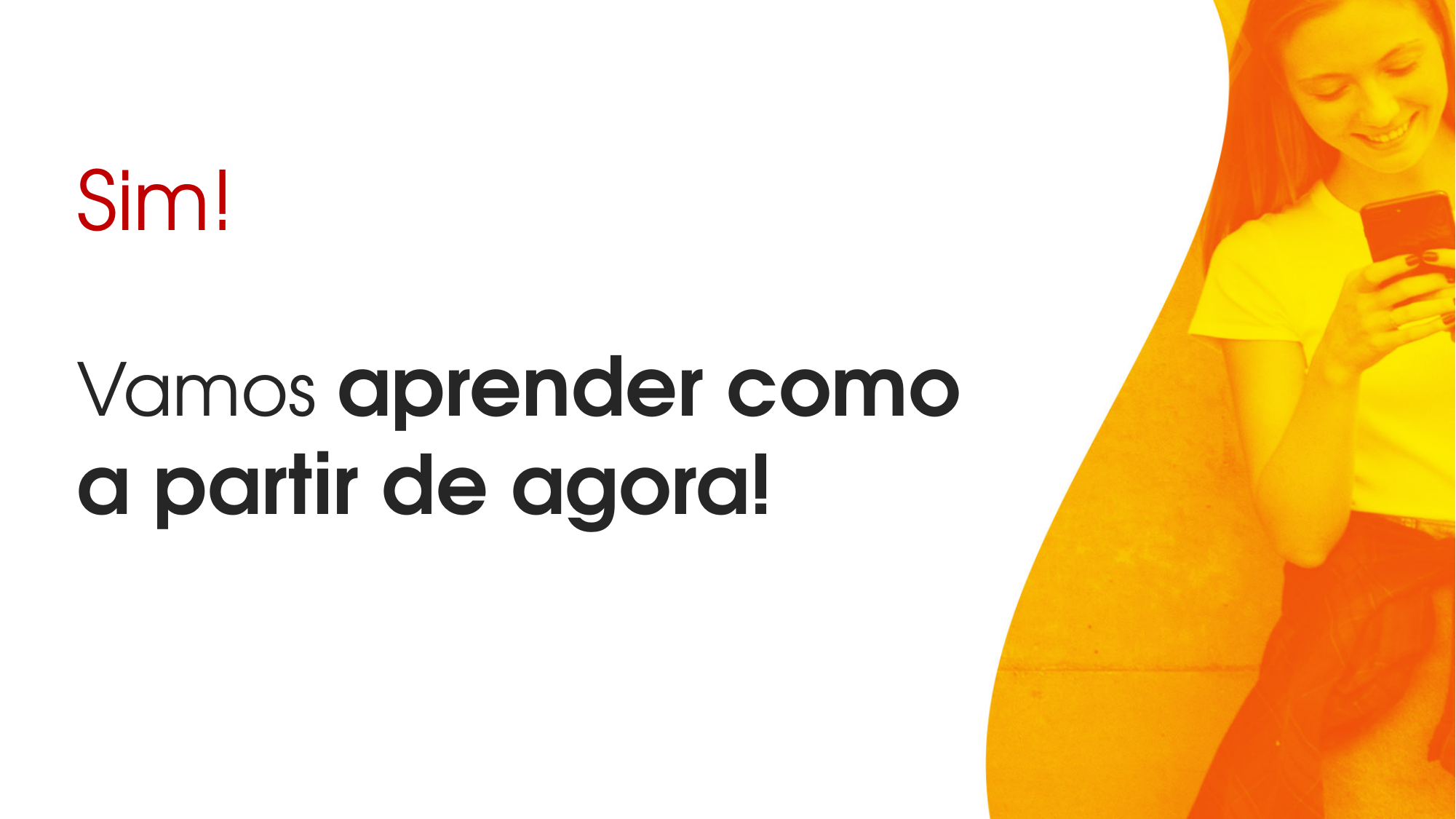

Sim!

Vamos aprender como a partir de agora!